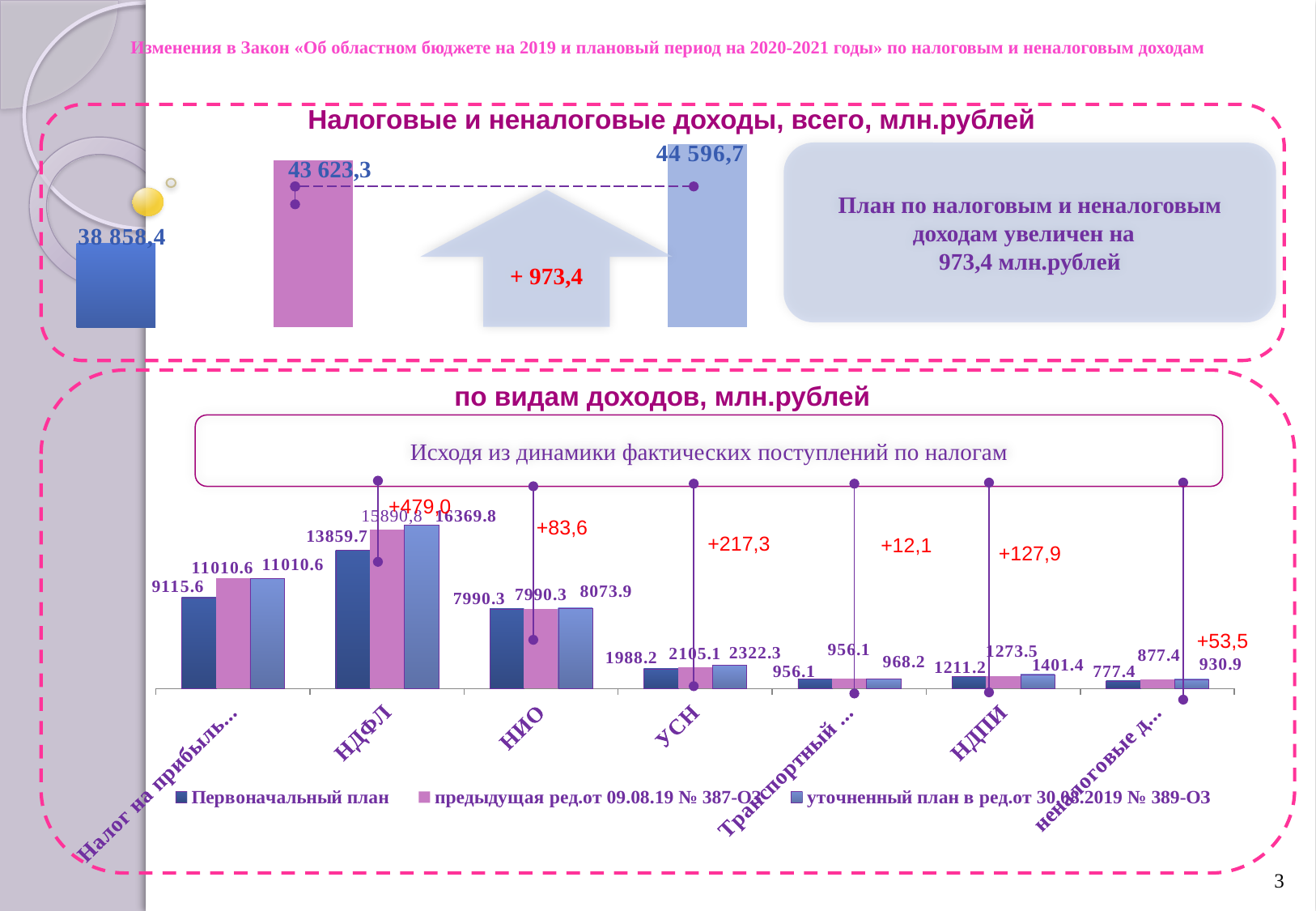

Изменения в Закон «Об областном бюджете на 2019 и плановый период на 2020-2021 годы» по налоговым и неналоговым доходам

Налоговые и неналоговые доходы, всего, млн.рублей

### Chart

| Category | Столбец1 |
|---|---|
| Первоначальный план на 2018 год | 38858.4 |
| В предыдущей редакции от 01.03.2019 № 319-ОЗ | 43623.3 |
|  | None |
| Уточненный план в ред. от  | 44596.7 |
План по налоговым и неналоговым доходам увеличен на
973,4 млн.рублей
43 623,3

+ 973,4

по видам доходов, млн.рублей
Исходя из динамики фактических поступлений по налогам

[unsupported chart]

+479,0
+83,6
+217,3
+12,1
+127,9
+53,5
3